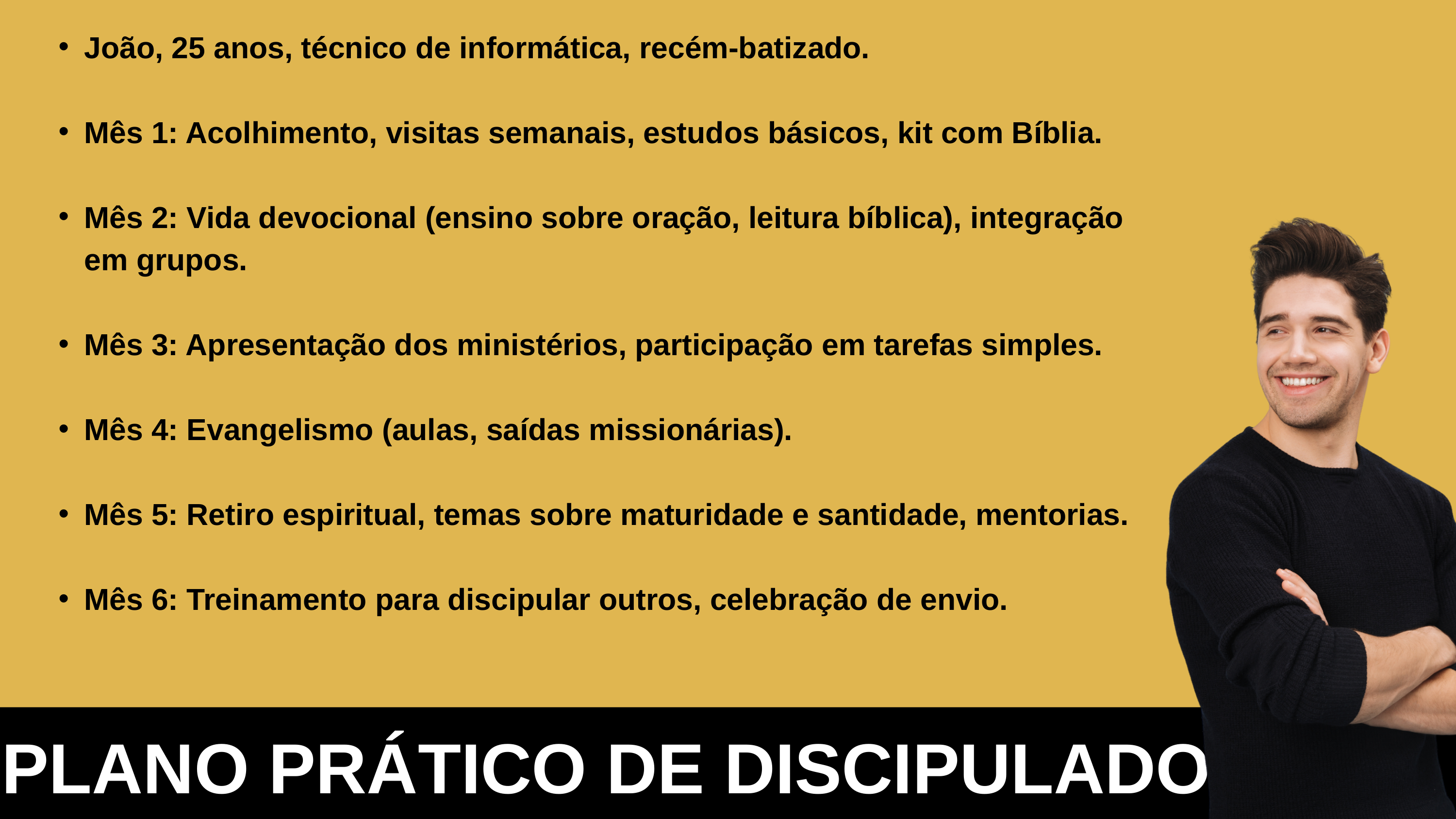

João, 25 anos, técnico de informática, recém-batizado.

Mês 1: Acolhimento, visitas semanais, estudos básicos, kit com Bíblia.

Mês 2: Vida devocional (ensino sobre oração, leitura bíblica), integração em grupos.

Mês 3: Apresentação dos ministérios, participação em tarefas simples.

Mês 4: Evangelismo (aulas, saídas missionárias).

Mês 5: Retiro espiritual, temas sobre maturidade e santidade, mentorias.

Mês 6: Treinamento para discipular outros, celebração de envio.

PLANO PRÁTICO DE DISCIPULADO